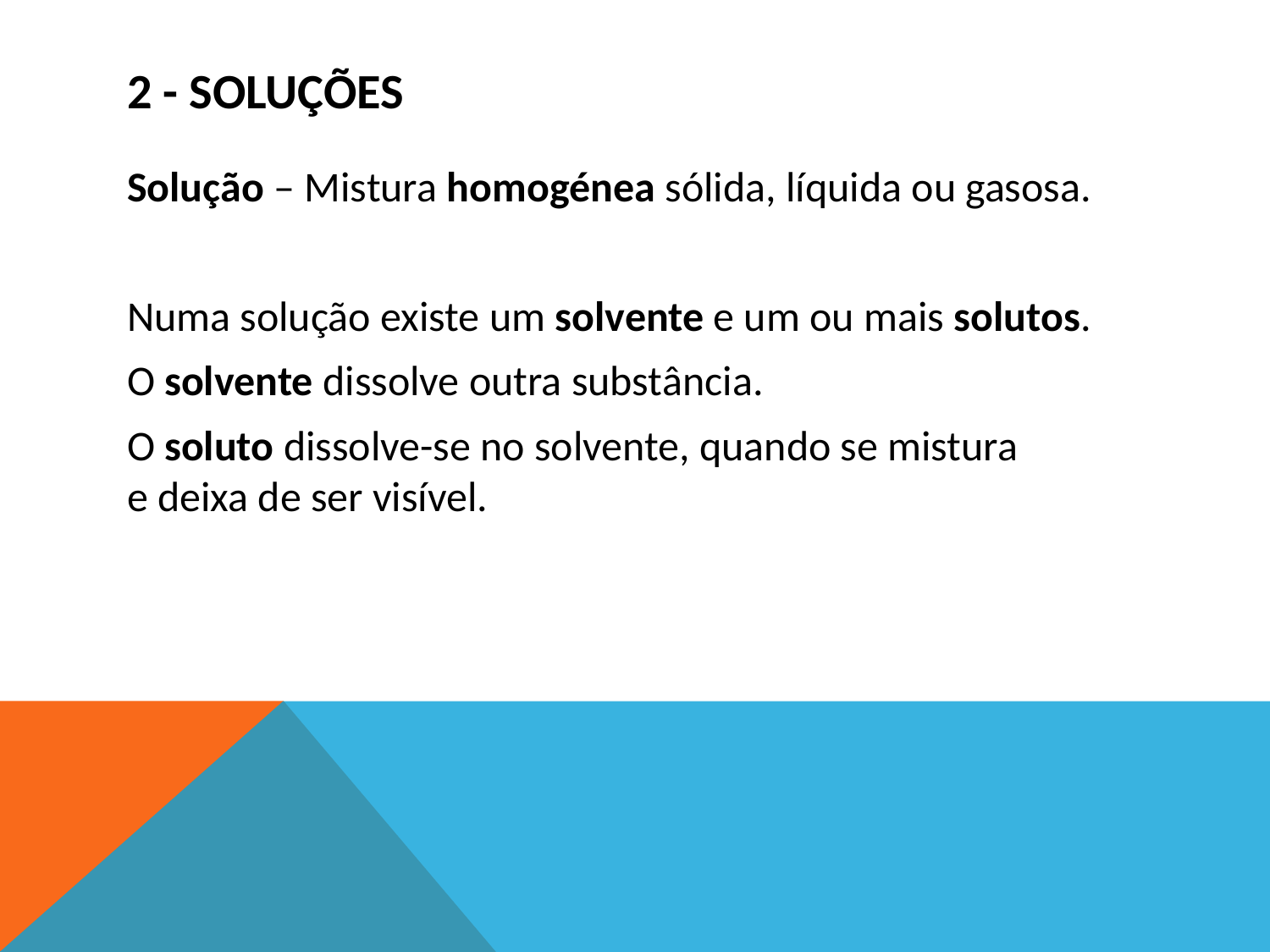

# 2 - SOLUÇÕES
Solução – Mistura homogénea sólida, líquida ou gasosa.

Numa solução existe um solvente e um ou mais solutos.
O solvente dissolve outra substância.
O soluto dissolve-se no solvente, quando se mistura
e deixa de ser visível.